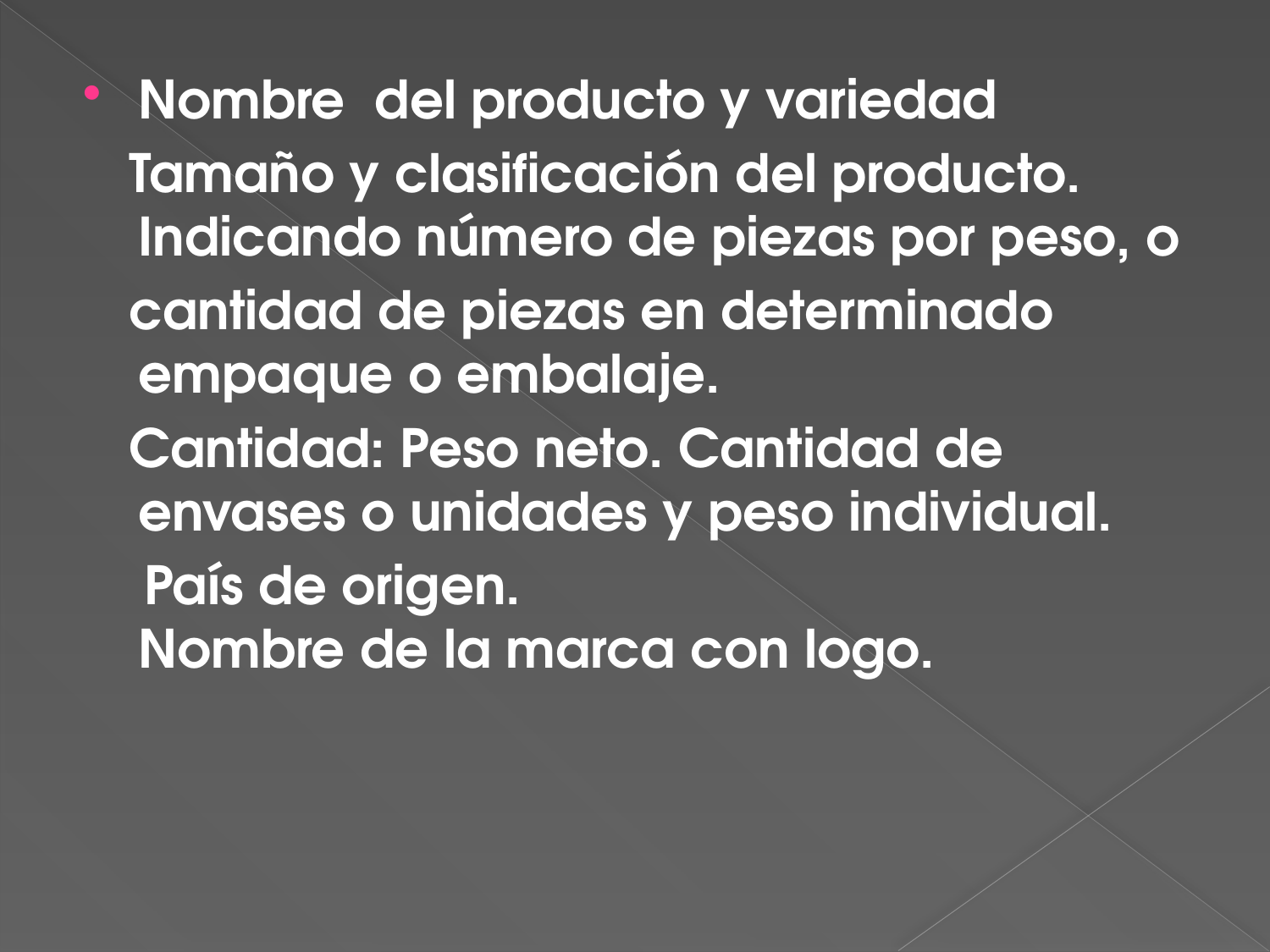

Nombre  del producto y variedad
   Tamaño y clasificación del producto. Indicando número de piezas por peso, o
   cantidad de piezas en determinado empaque o embalaje.
   Cantidad: Peso neto. Cantidad de envases o unidades y peso individual.
    País de origen.
Nombre de la marca con logo.